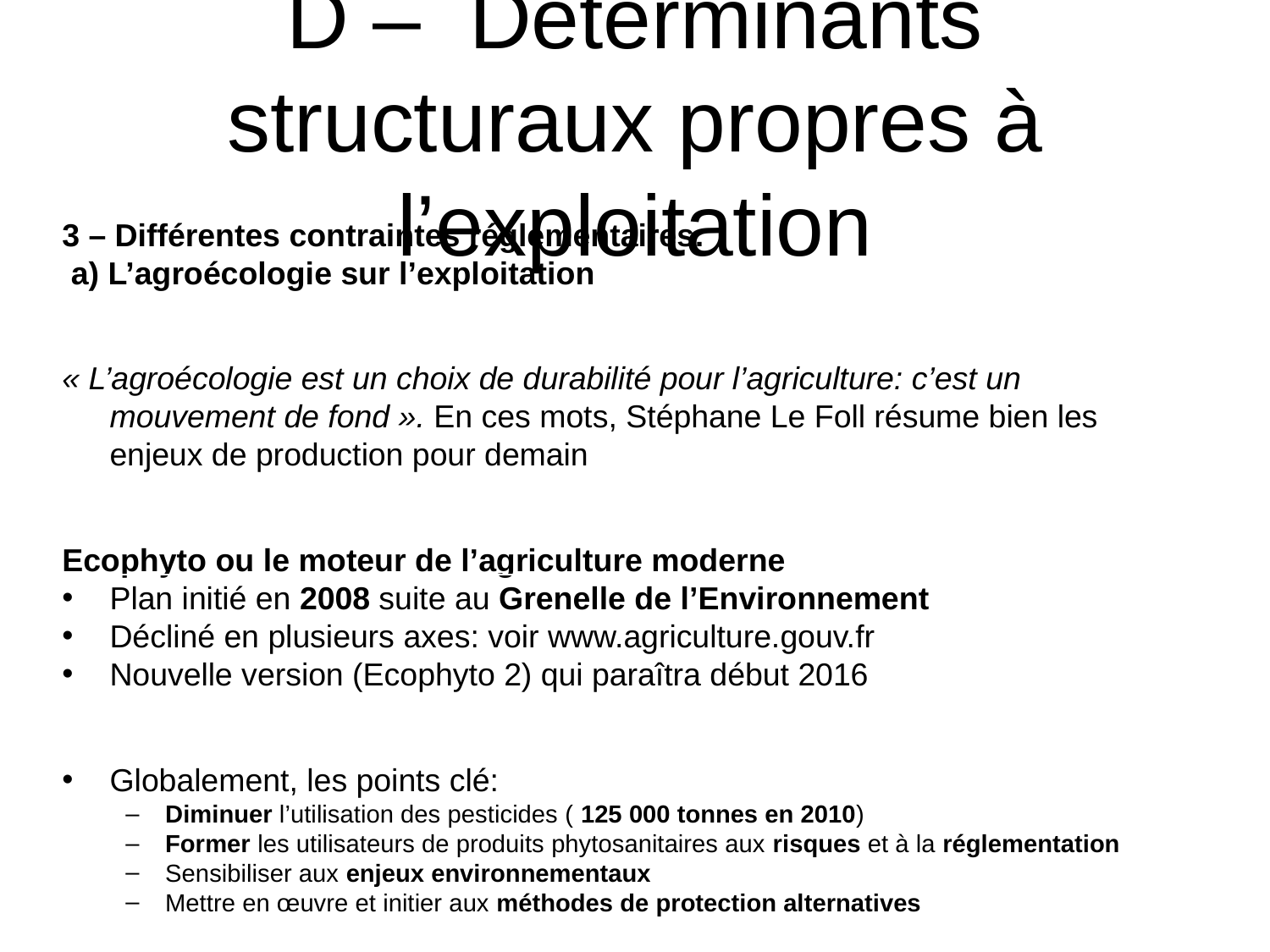

D –  Déterminants structuraux propres à l’exploitation
3 – Différentes contraintes réglementaires:
 a) L’agroécologie sur l’exploitation

« L’agroécologie est un choix de durabilité pour l’agriculture: c’est un mouvement de fond ». En ces mots, Stéphane Le Foll résume bien les enjeux de production pour demain

Ecophyto ou le moteur de l’agriculture moderne
Plan initié en 2008 suite au Grenelle de l’Environnement
Décliné en plusieurs axes: voir www.agriculture.gouv.fr
Nouvelle version (Ecophyto 2) qui paraîtra début 2016

Globalement, les points clé:
Diminuer l’utilisation des pesticides ( 125 000 tonnes en 2010)
Former les utilisateurs de produits phytosanitaires aux risques et à la réglementation
Sensibiliser aux enjeux environnementaux
Mettre en œuvre et initier aux méthodes de protection alternatives

Au final, on devrait déboucher sur une réduction de 25 à 30% des pesticides à l’horizon 2025.